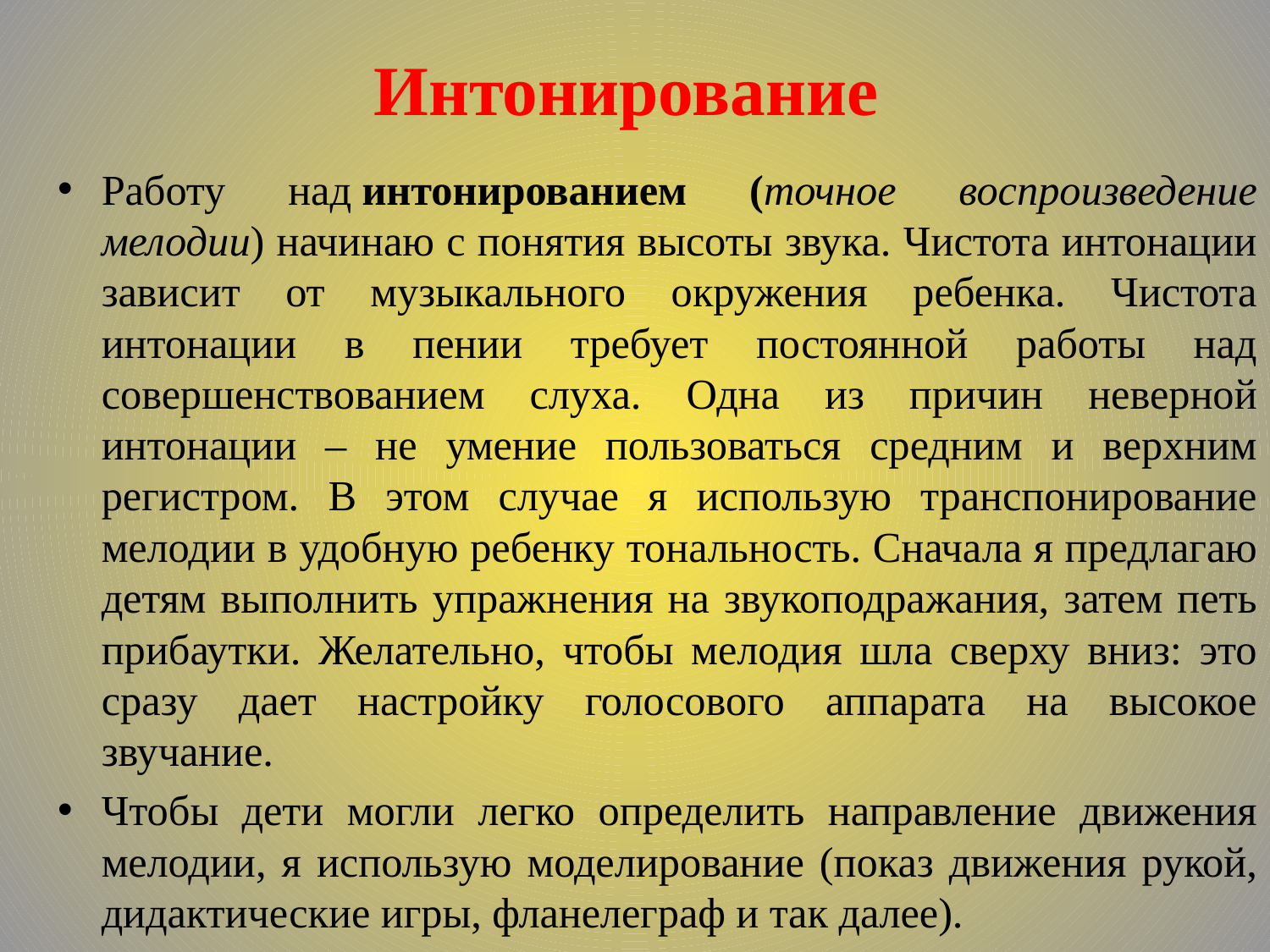

# Интонирование
Работу над интонированием (точное воспроизведение мелодии) начинаю с понятия высоты звука. Чистота интонации зависит от музыкального окружения ребенка. Чистота интонации в пении требует постоянной работы над совершенствованием слуха. Одна из причин неверной интонации – не умение пользоваться средним и верхним регистром. В этом случае я использую транспонирование мелодии в удобную ребенку тональность. Сначала я предлагаю детям выполнить упражнения на звукоподражания, затем петь прибаутки. Желательно, чтобы мелодия шла сверху вниз: это сразу дает настройку голосового аппарата на высокое звучание.
Чтобы дети могли легко определить направление движения мелодии, я использую моделирование (показ движения рукой, дидактические игры, фланелеграф и так далее).